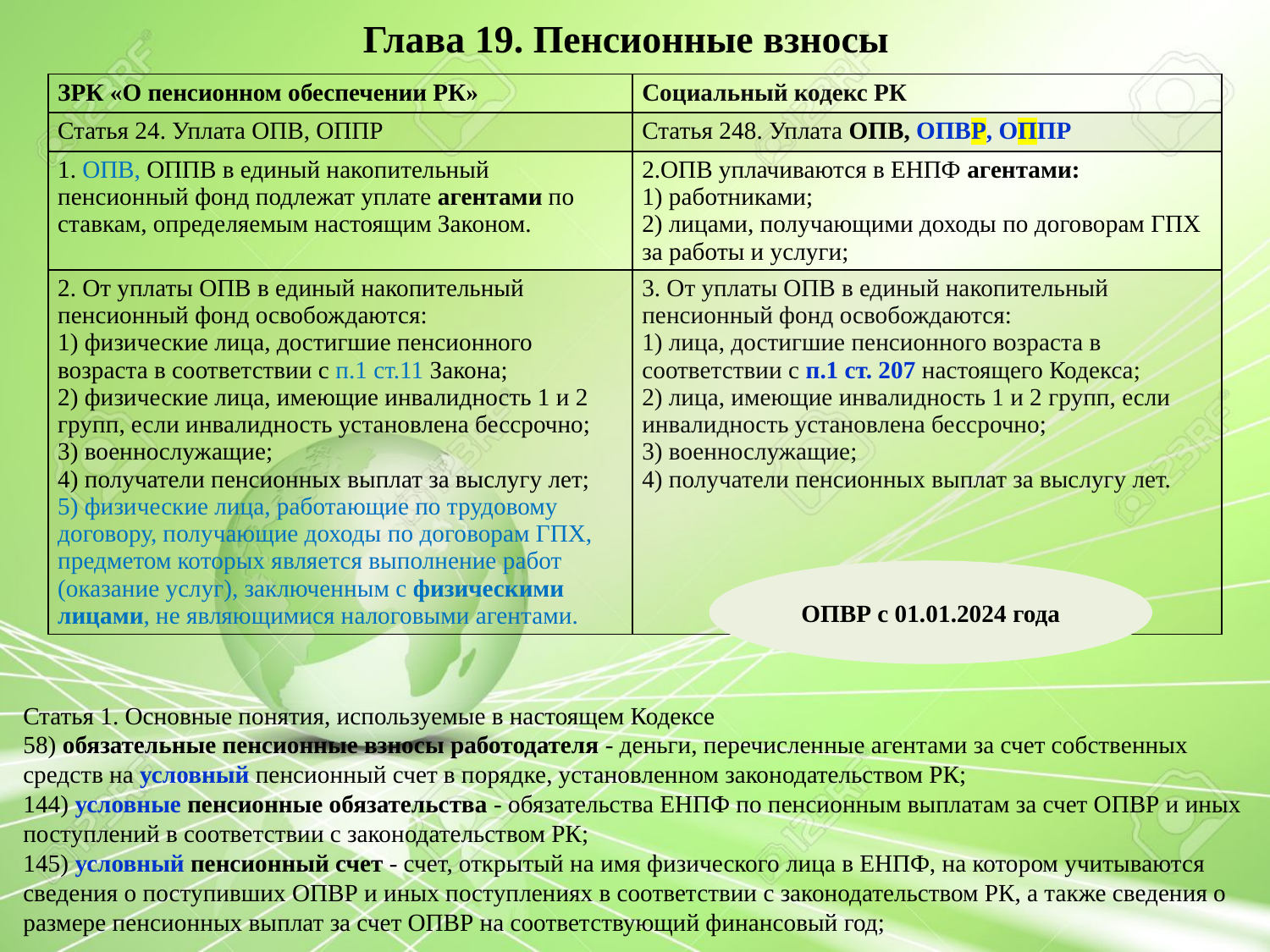

Глава 19. Пенсионные взносы
| ЗРК «О пенсионном обеспечении РК» | Социальный кодекс РК |
| --- | --- |
| Статья 24. Уплата ОПВ, ОППР | Статья 248. Уплата ОПВ, ОПВР, ОППР |
| 1. ОПВ, ОППВ в единый накопительный пенсионный фонд подлежат уплате агентами по ставкам, определяемым настоящим Законом. | 2.ОПВ уплачиваются в ЕНПФ агентами: 1) работниками; 2) лицами, получающими доходы по договорам ГПХ за работы и услуги; |
| 2. От уплаты ОПВ в единый накопительный пенсионный фонд освобождаются: 1) физические лица, достигшие пенсионного возраста в соответствии с п.1 ст.11 Закона; 2) физические лица, имеющие инвалидность 1 и 2 групп, если инвалидность установлена бессрочно; 3) военнослужащие; 4) получатели пенсионных выплат за выслугу лет; 5) физические лица, работающие по трудовому договору, получающие доходы по договорам ГПХ, предметом которых является выполнение работ (оказание услуг), заключенным с физическими лицами, не являющимися налоговыми агентами. | 3. От уплаты ОПВ в единый накопительный пенсионный фонд освобождаются: 1) лица, достигшие пенсионного возраста в соответствии с п.1 ст. 207 настоящего Кодекса; 2) лица, имеющие инвалидность 1 и 2 групп, если инвалидность установлена бессрочно; 3) военнослужащие; 4) получатели пенсионных выплат за выслугу лет. |
ОПВР с 01.01.2024 года
Статья 1. Основные понятия, используемые в настоящем Кодексе
58) обязательные пенсионные взносы работодателя - деньги, перечисленные агентами за счет собственных средств на условный пенсионный счет в порядке, установленном законодательством РК;
144) условные пенсионные обязательства - обязательства ЕНПФ по пенсионным выплатам за счет ОПВР и иных поступлений в соответствии с законодательством РК;
145) условный пенсионный счет - счет, открытый на имя физического лица в ЕНПФ, на котором учитываются сведения о поступивших ОПВР и иных поступлениях в соответствии с законодательством РК, а также сведения о размере пенсионных выплат за счет ОПВР на соответствующий финансовый год;